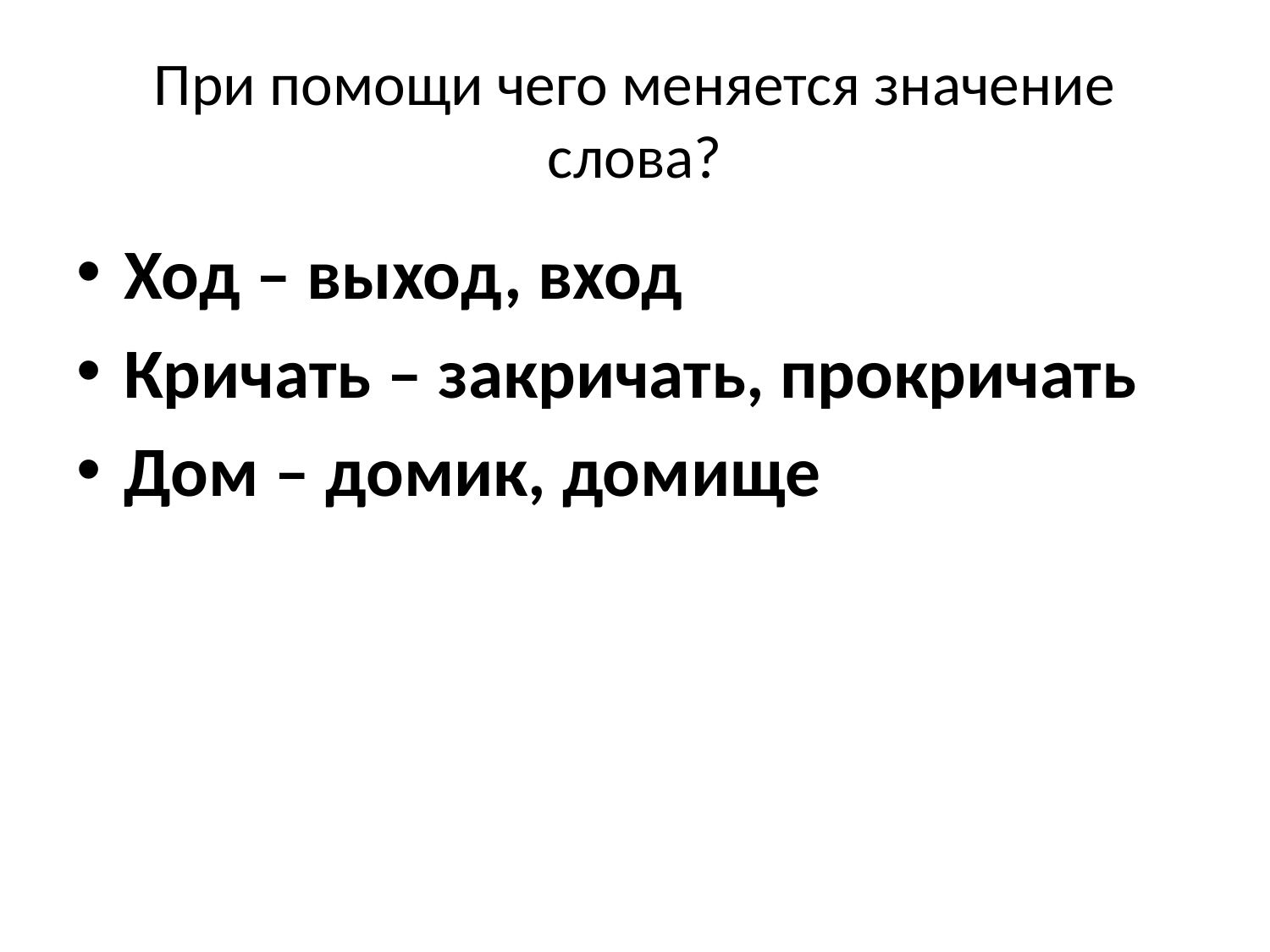

# При помощи чего меняется значение слова?
Ход – выход, вход
Кричать – закричать, прокричать
Дом – домик, домище